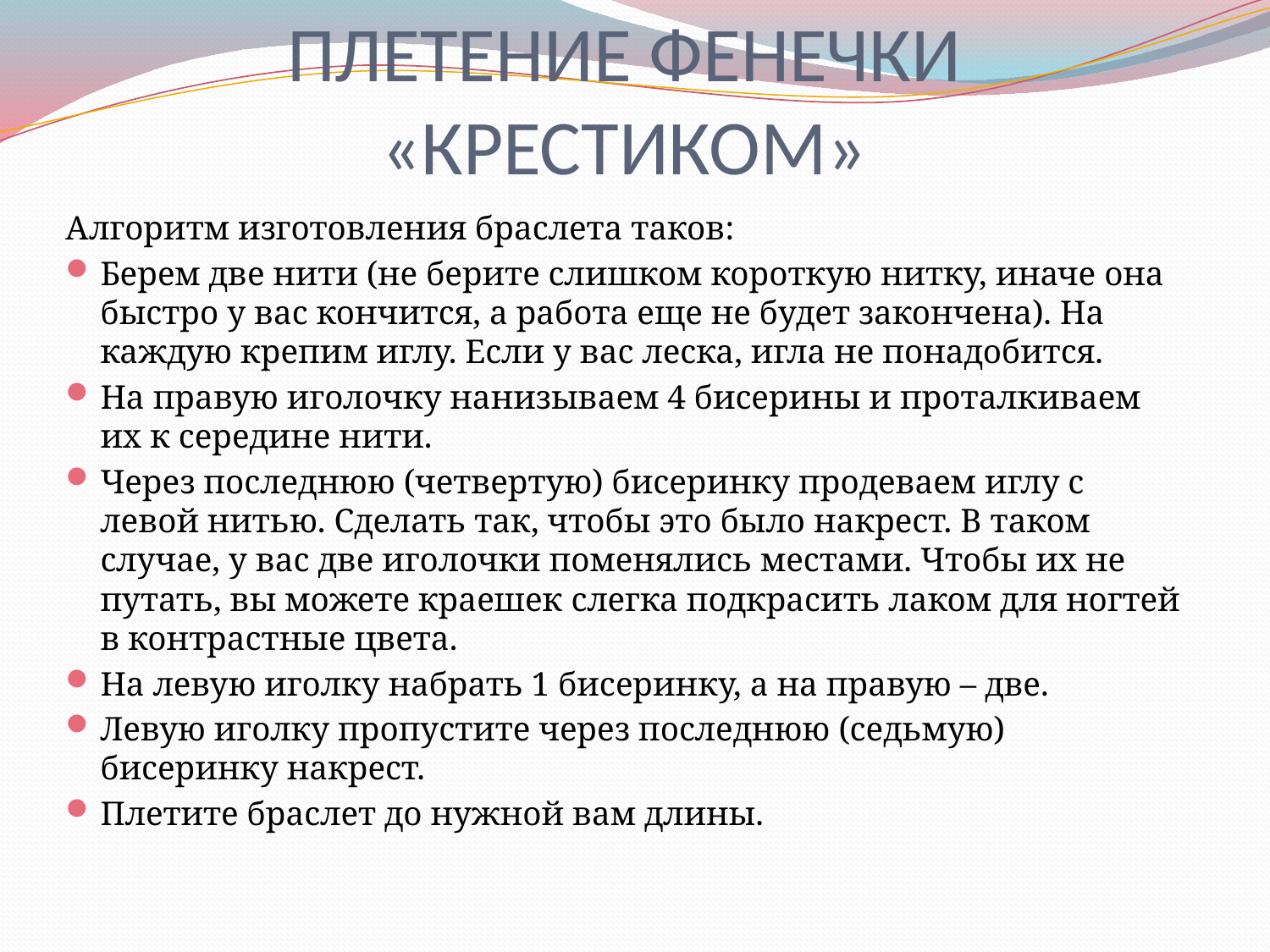

# ПЛЕТЕНИЕ ФЕНЕЧКИ «КРЕСТИКОМ»
Алгоритм изготовления браслета таков:
Берем две нити (не берите слишком короткую нитку, иначе она быстро у вас кончится, а работа еще не будет закончена). На каждую крепим иглу. Если у вас леска, игла не понадобится.
На правую иголочку нанизываем 4 бисерины и проталкиваем их к середине нити.
Через последнюю (четвертую) бисеринку продеваем иглу с левой нитью. Сделать так, чтобы это было накрест. В таком случае, у вас две иголочки поменялись местами. Чтобы их не путать, вы можете краешек слегка подкрасить лаком для ногтей в контрастные цвета.
На левую иголку набрать 1 бисеринку, а на правую – две.
Левую иголку пропустите через последнюю (седьмую) бисеринку накрест.
Плетите браслет до нужной вам длины.